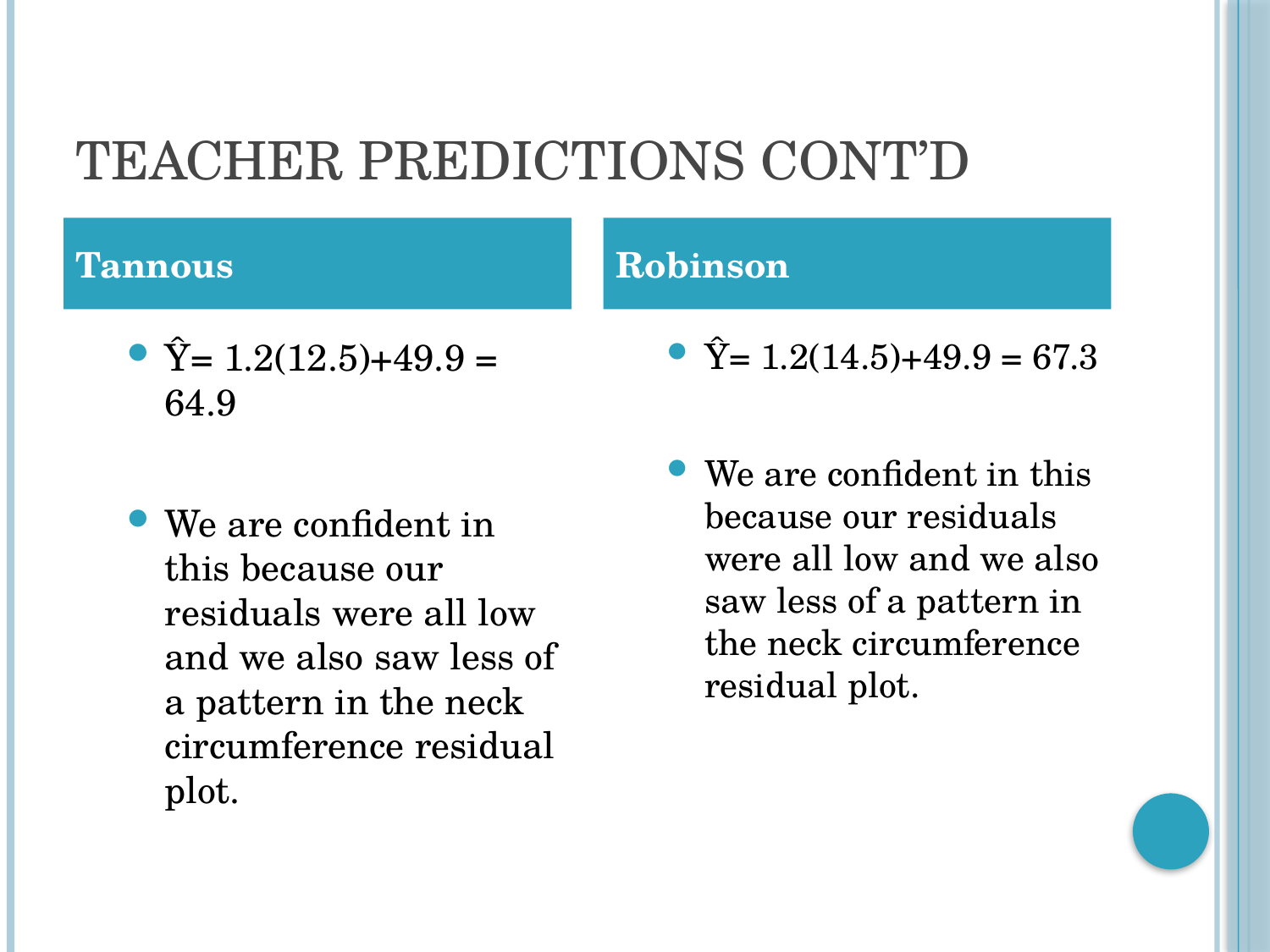

# Teacher Predictions Cont’d
Tannous
Robinson
Ŷ= 1.2(12.5)+49.9 = 64.9

We are confident in this because our residuals were all low and we also saw less of a pattern in the neck circumference residual plot.
Ŷ= 1.2(14.5)+49.9 = 67.3

We are confident in this because our residuals were all low and we also saw less of a pattern in the neck circumference residual plot.